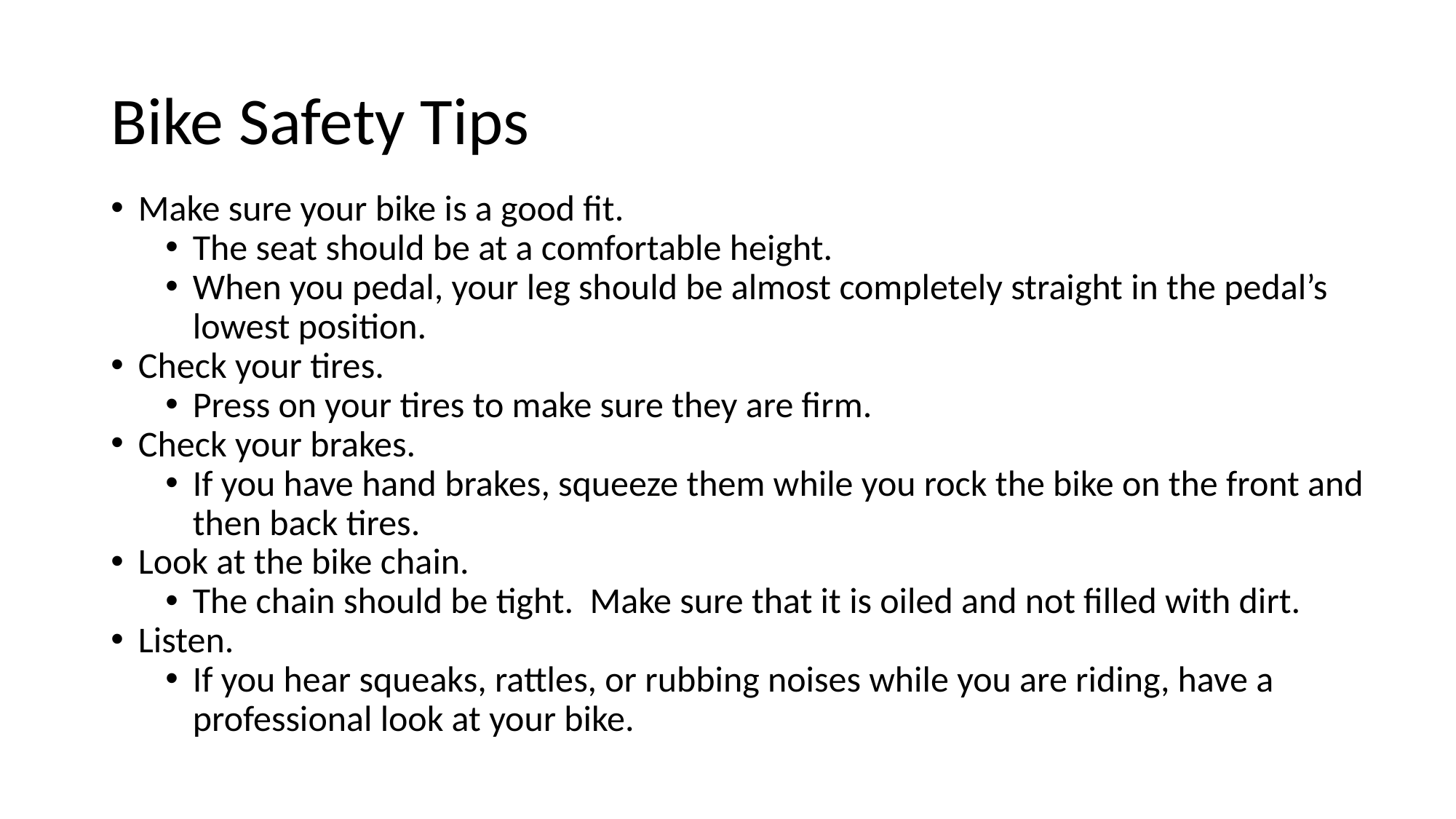

# Bike Safety Tips
Make sure your bike is a good fit.
The seat should be at a comfortable height.
When you pedal, your leg should be almost completely straight in the pedal’s lowest position.
Check your tires.
Press on your tires to make sure they are firm.
Check your brakes.
If you have hand brakes, squeeze them while you rock the bike on the front and then back tires.
Look at the bike chain.
The chain should be tight.  Make sure that it is oiled and not filled with dirt.
Listen.
If you hear squeaks, rattles, or rubbing noises while you are riding, have a professional look at your bike.